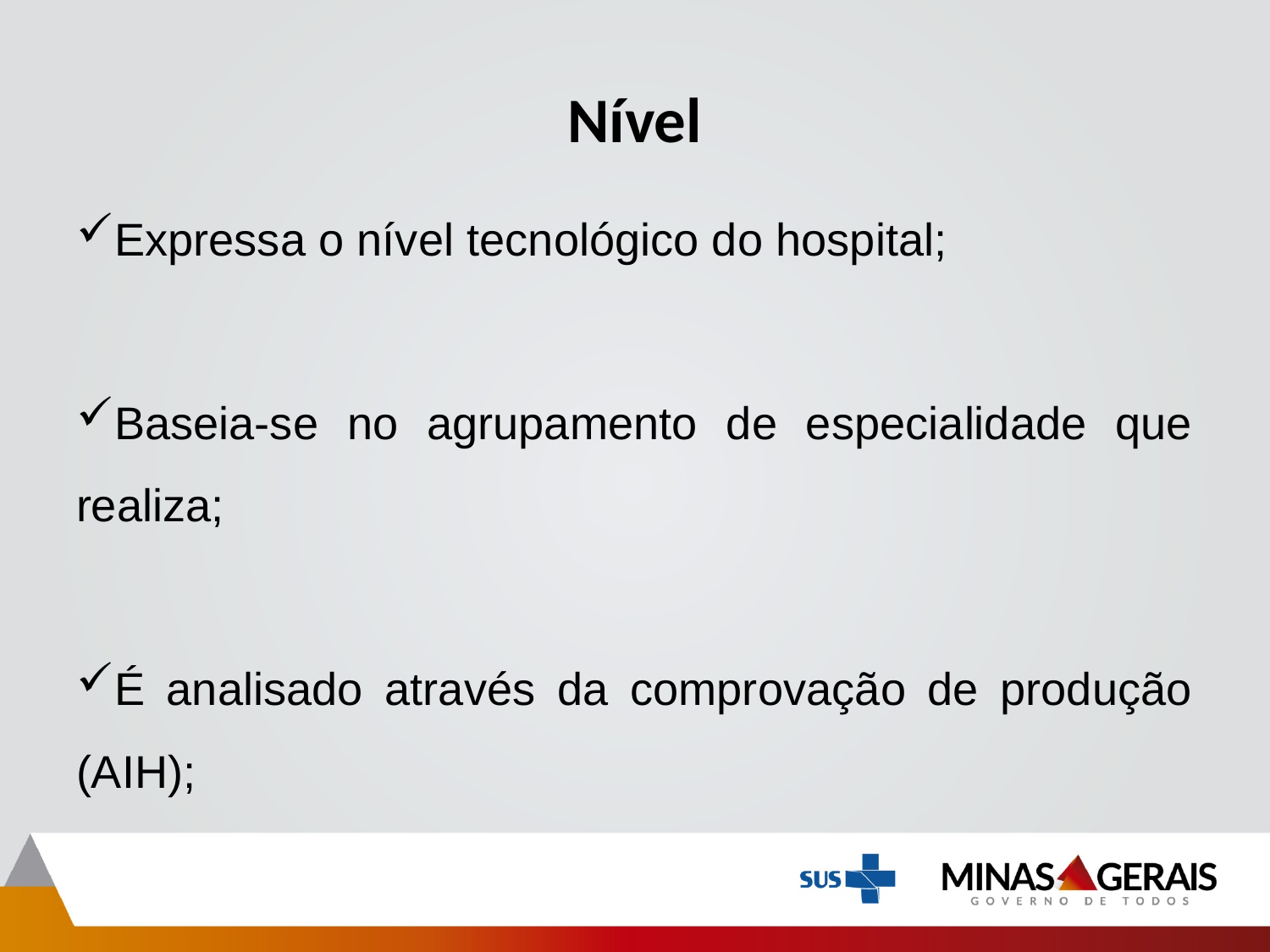

# Nível
Expressa o nível tecnológico do hospital;

Baseia-se no agrupamento de especialidade que realiza;

É analisado através da comprovação de produção (AIH);